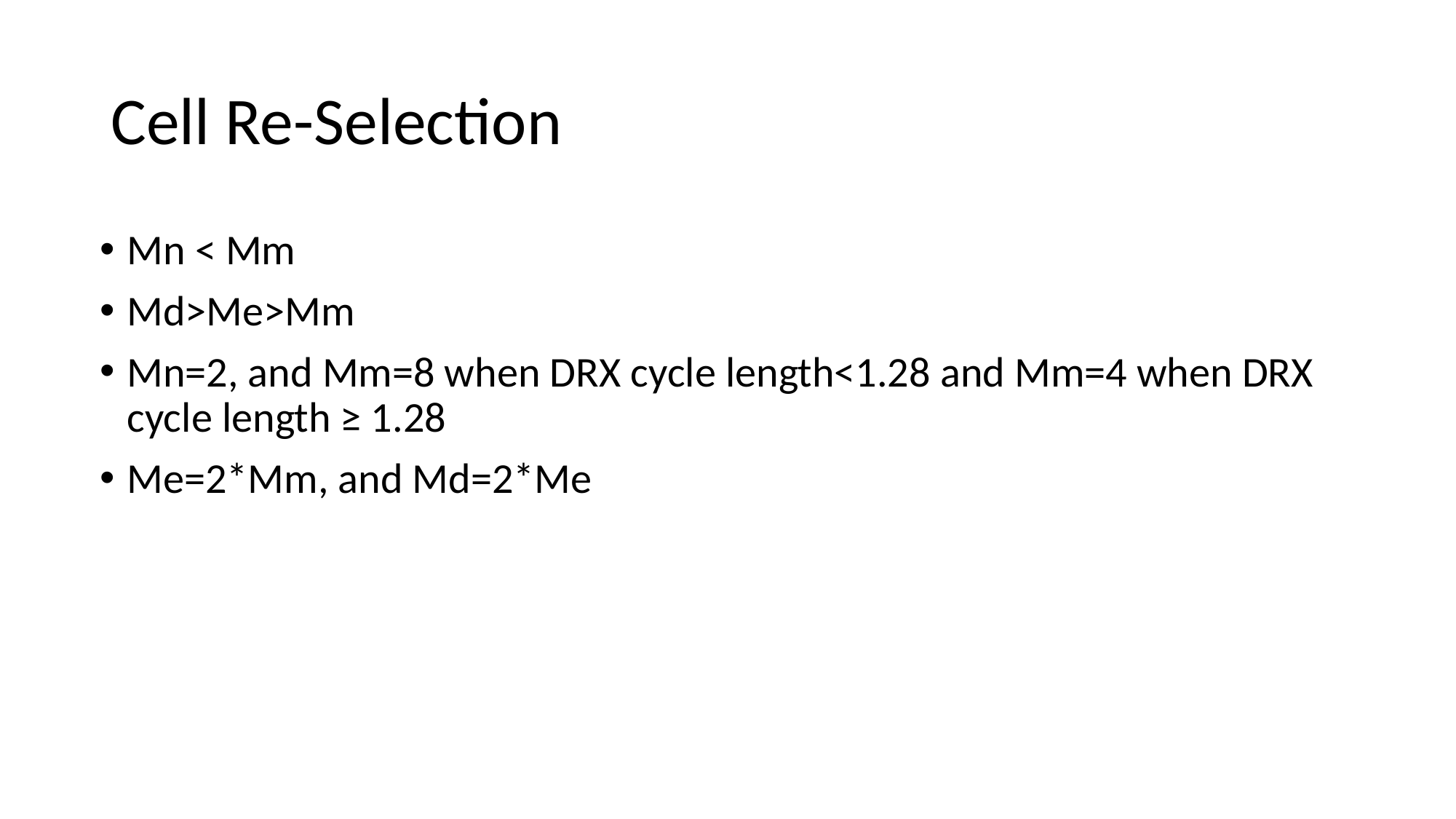

# Cell Re-Selection
Mn < Mm
Md>Me>Mm
Mn=2, and Mm=8 when DRX cycle length<1.28 and Mm=4 when DRX cycle length ≥ 1.28
Me=2*Mm, and Md=2*Me